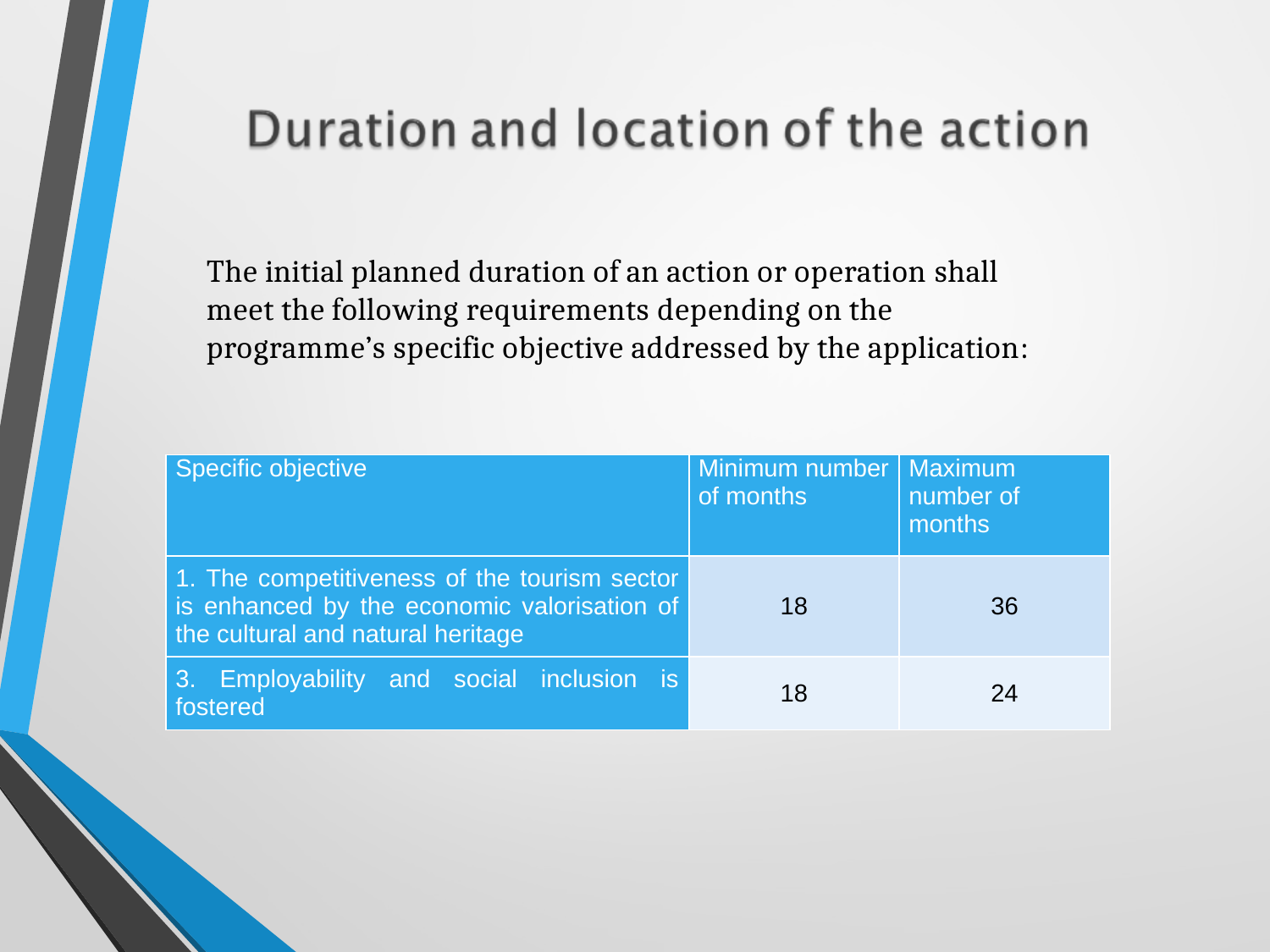

The initial planned duration of an action or operation shall meet the following requirements depending on the programme’s specific objective addressed by the application:
| Specific objective | Minimum number of months | Maximum number of months |
| --- | --- | --- |
| 1. The competitiveness of the tourism sector is enhanced by the economic valorisation of the cultural and natural heritage | 18 | 36 |
| 3. Employability and social inclusion is fostered | 18 | 24 |